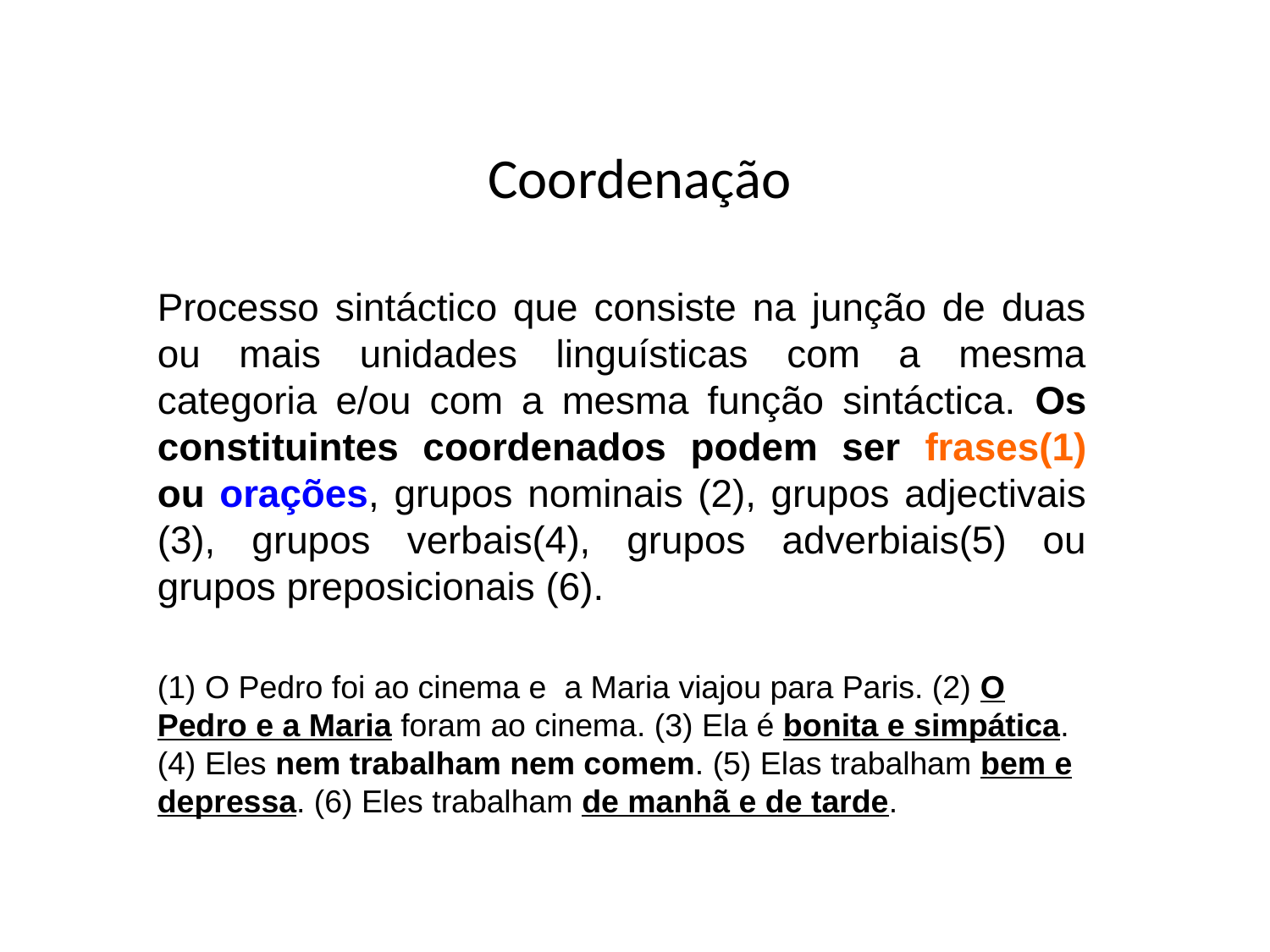

Coordenação
Processo sintáctico que consiste na junção de duas ou mais unidades linguísticas com a mesma categoria e/ou com a mesma função sintáctica. Os constituintes coordenados podem ser frases(1) ou orações, grupos nominais (2), grupos adjectivais (3), grupos verbais(4), grupos adverbiais(5) ou grupos preposicionais (6).
(1) O Pedro foi ao cinema e  a Maria viajou para Paris. (2) O Pedro e a Maria foram ao cinema. (3) Ela é bonita e simpática. (4) Eles nem trabalham nem comem. (5) Elas trabalham bem e depressa. (6) Eles trabalham de manhã e de tarde.